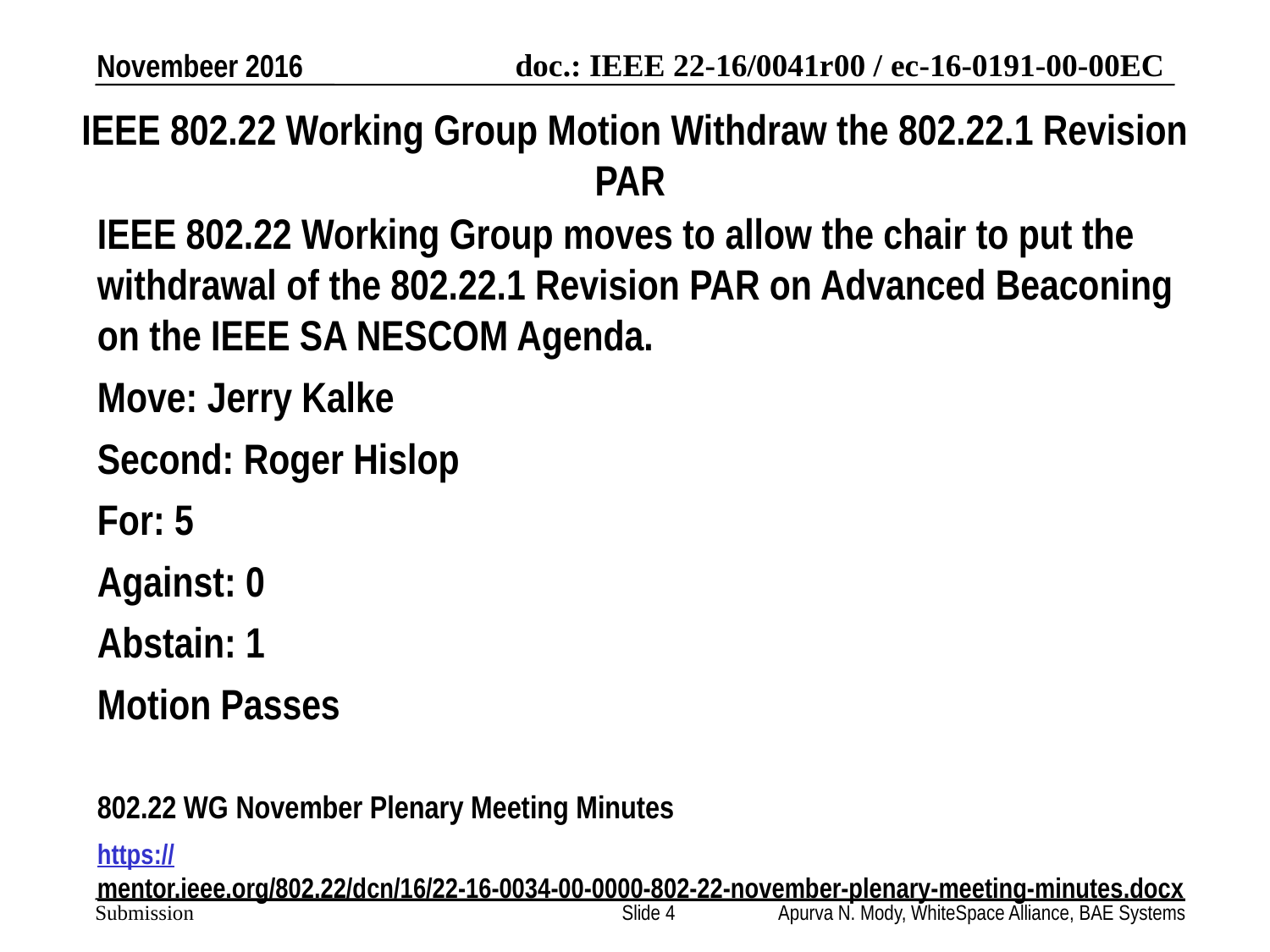

Novembeer 2016
# IEEE 802.22 Working Group Motion Withdraw the 802.22.1 Revision PAR
IEEE 802.22 Working Group moves to allow the chair to put the withdrawal of the 802.22.1 Revision PAR on Advanced Beaconing on the IEEE SA NESCOM Agenda.
Move: Jerry Kalke
Second: Roger Hislop
For: 5
Against: 0
Abstain: 1
Motion Passes

802.22 WG November Plenary Meeting Minutes
https://mentor.ieee.org/802.22/dcn/16/22-16-0034-00-0000-802-22-november-plenary-meeting-minutes.docx
Slide 4
Apurva N. Mody, WhiteSpace Alliance, BAE Systems